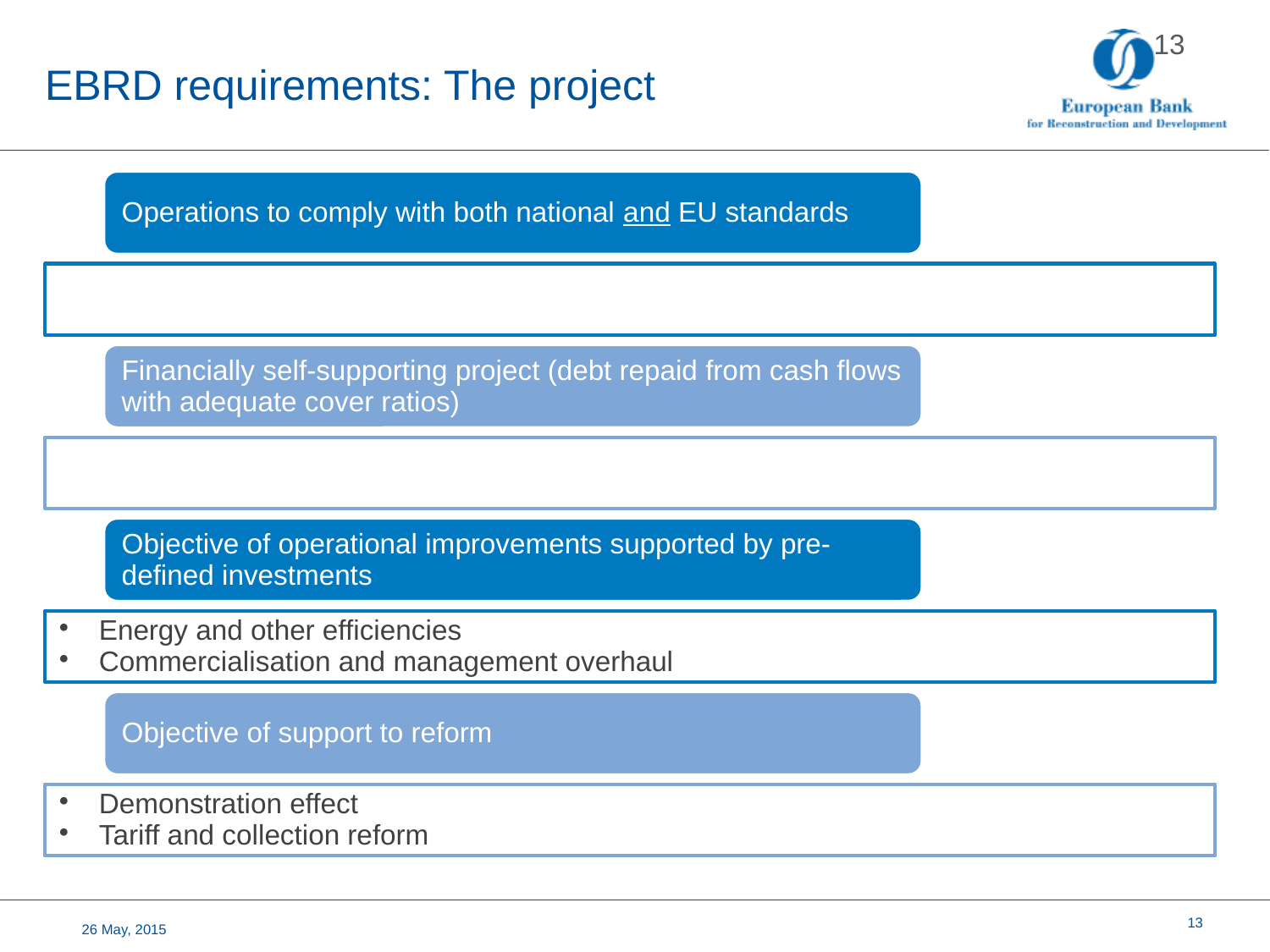

# EBRD requirements: The project
Operations to comply with both national and EU standards
Financially self-supporting project (debt repaid from cash flows with adequate cover ratios)
Objective of operational improvements supported by pre-defined investments
Objective of support to reform
Energy and other efficiencies
Commercialisation and management overhaul
Demonstration effect
Tariff and collection reform
13
26 May, 2015